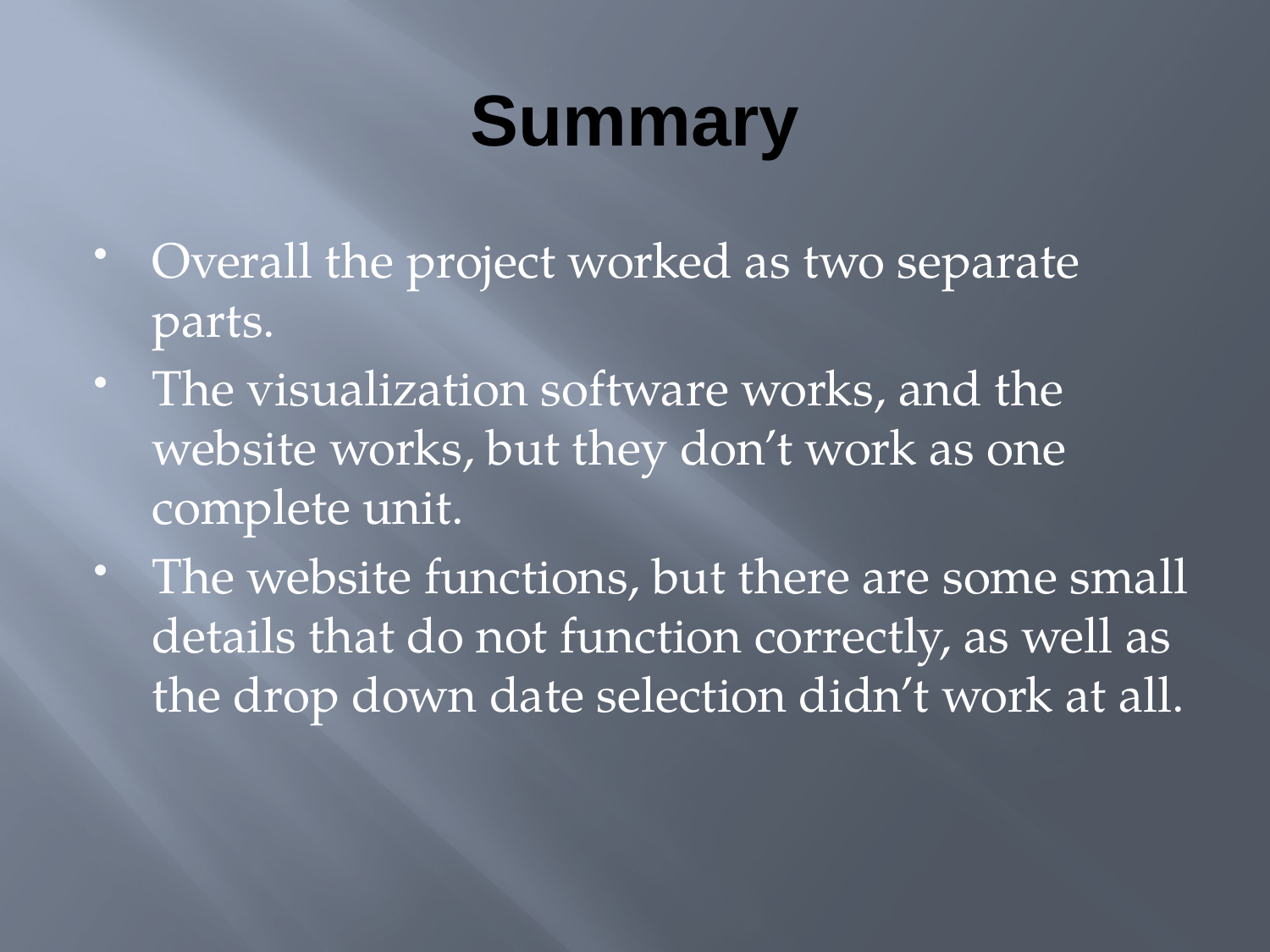

# Summary
Overall the project worked as two separate parts.
The visualization software works, and the website works, but they don’t work as one complete unit.
The website functions, but there are some small details that do not function correctly, as well as the drop down date selection didn’t work at all.